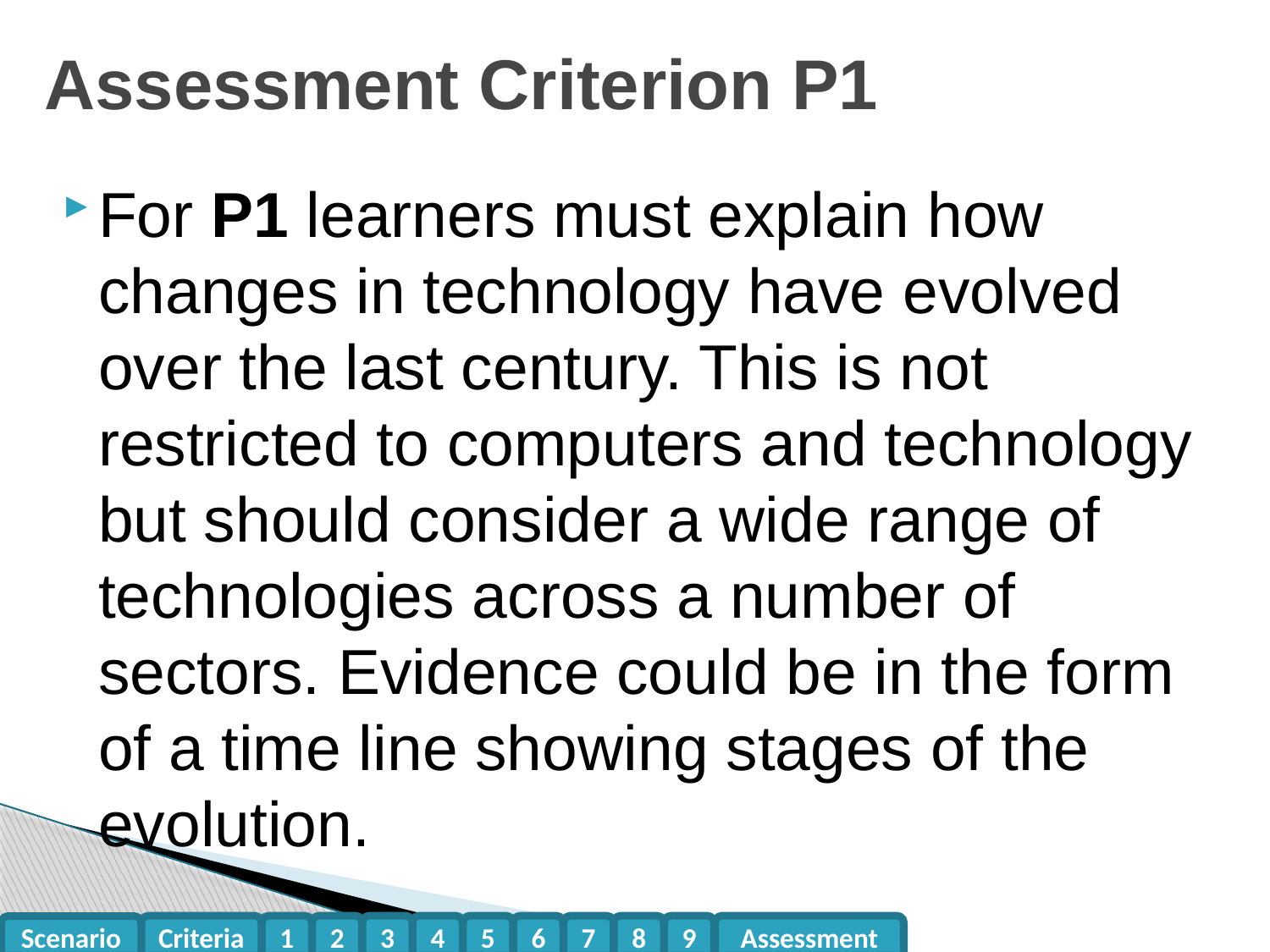

# Assessment Criterion P1
For P1 learners must explain how changes in technology have evolved over the last century. This is not restricted to computers and technology but should consider a wide range of technologies across a number of sectors. Evidence could be in the form of a time line showing stages of the evolution.